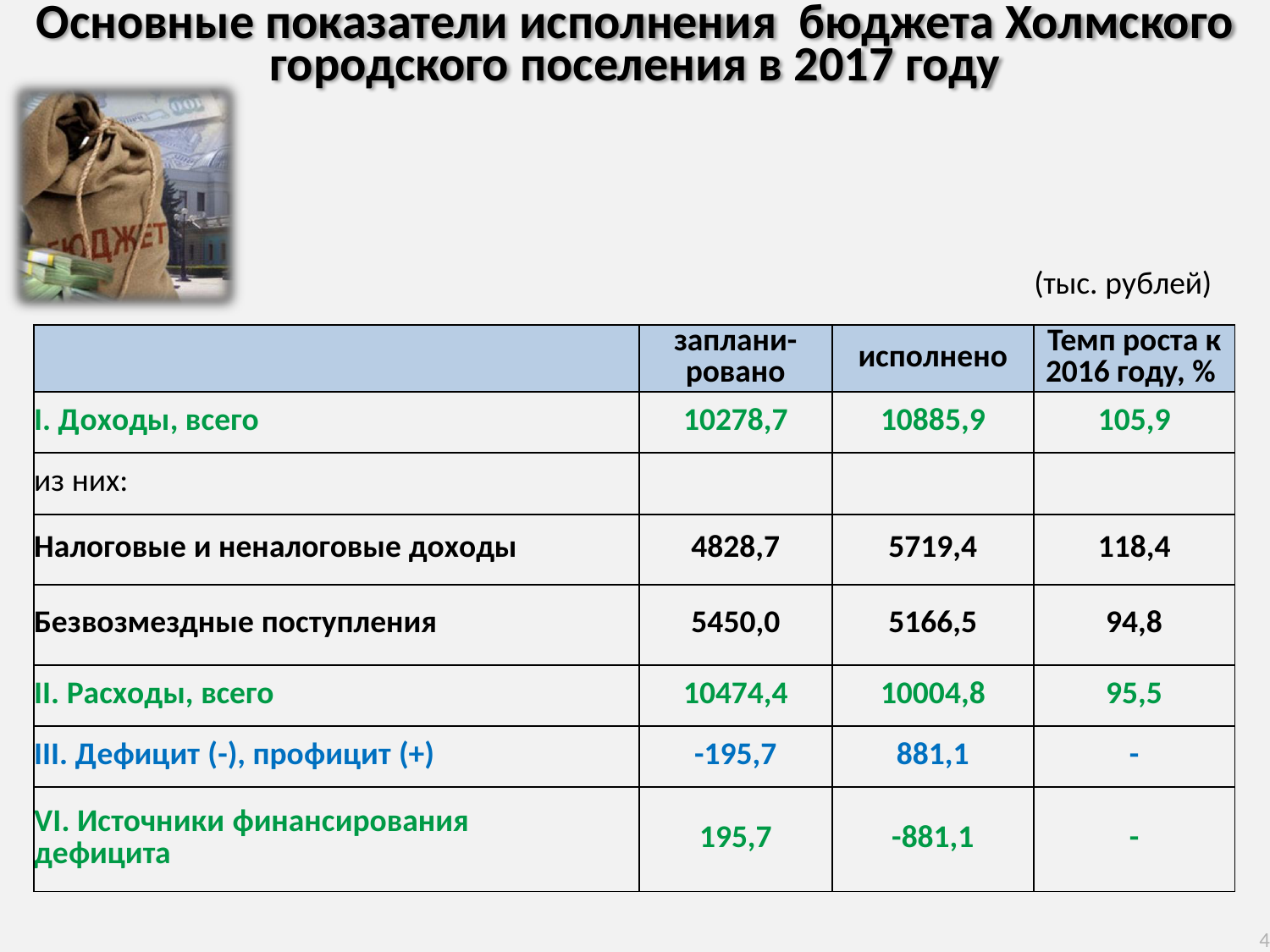

Основные показатели исполнения  бюджета Холмского городского поселения в 2017 году

(тыс. рублей)
|  | заплани-ровано | исполнено | Темп роста к 2016 году, % |
| --- | --- | --- | --- |
| I. Доходы, всего | 10278,7 | 10885,9 | 105,9 |
| из них: |  |  |  |
| Налоговые и неналоговые доходы | 4828,7 | 5719,4 | 118,4 |
| Безвозмездные поступления | 5450,0 | 5166,5 | 94,8 |
| II. Расходы, всего | 10474,4 | 10004,8 | 95,5 |
| III. Дефицит (-), профицит (+) | -195,7 | 881,1 | - |
| VI. Источники финансирования дефицита | 195,7 | -881,1 | - |
4